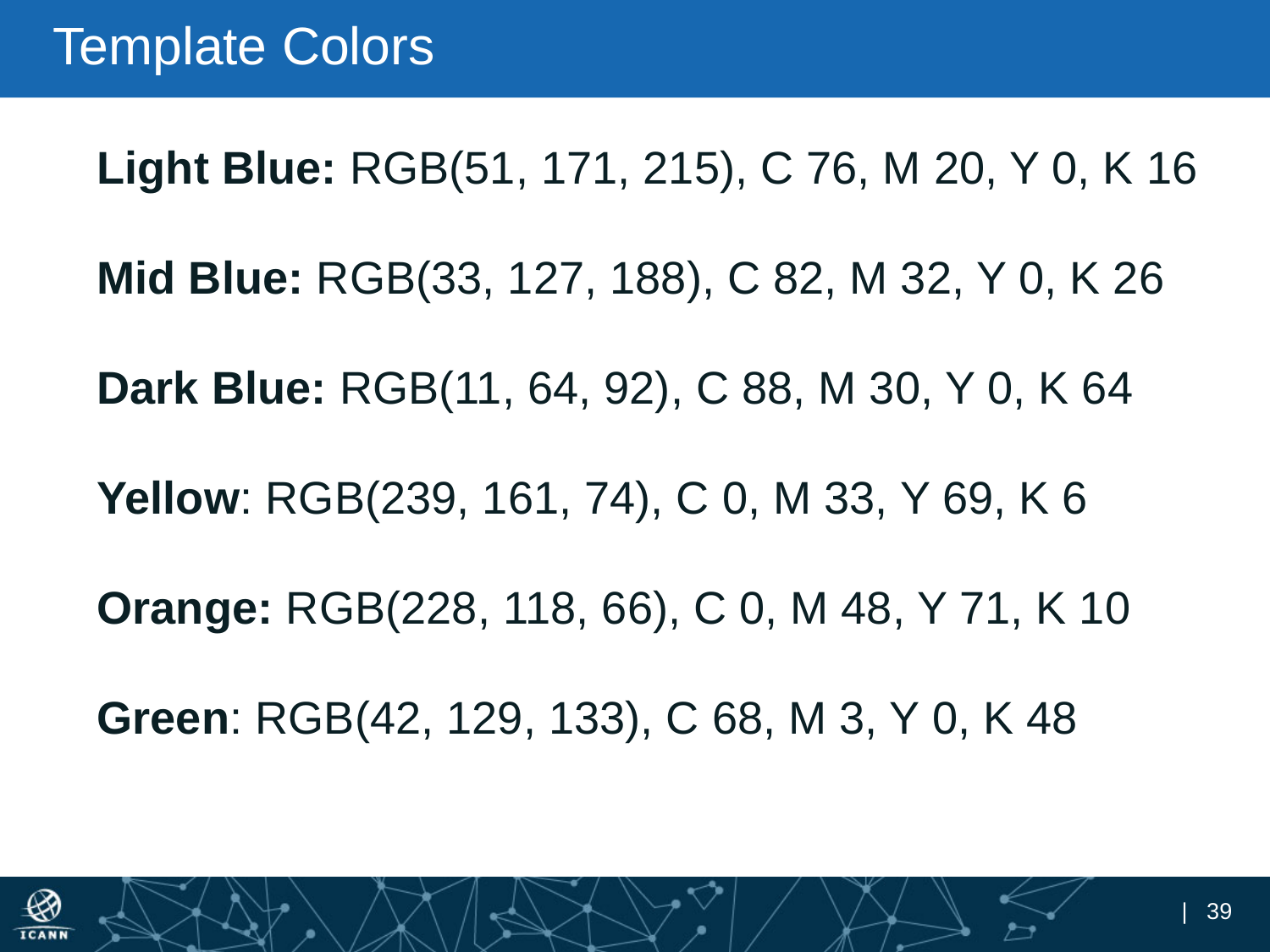

# Template Colors
Light Blue: RGB(51, 171, 215), C 76, M 20, Y 0, K 16

Mid Blue: RGB(33, 127, 188), C 82, M 32, Y 0, K 26

Dark Blue: RGB(11, 64, 92), C 88, M 30, Y 0, K 64

Yellow: RGB(239, 161, 74), C 0, M 33, Y 69, K 6

Orange: RGB(228, 118, 66), C 0, M 48, Y 71, K 10

Green: RGB(42, 129, 133), C 68, M 3, Y 0, K 48